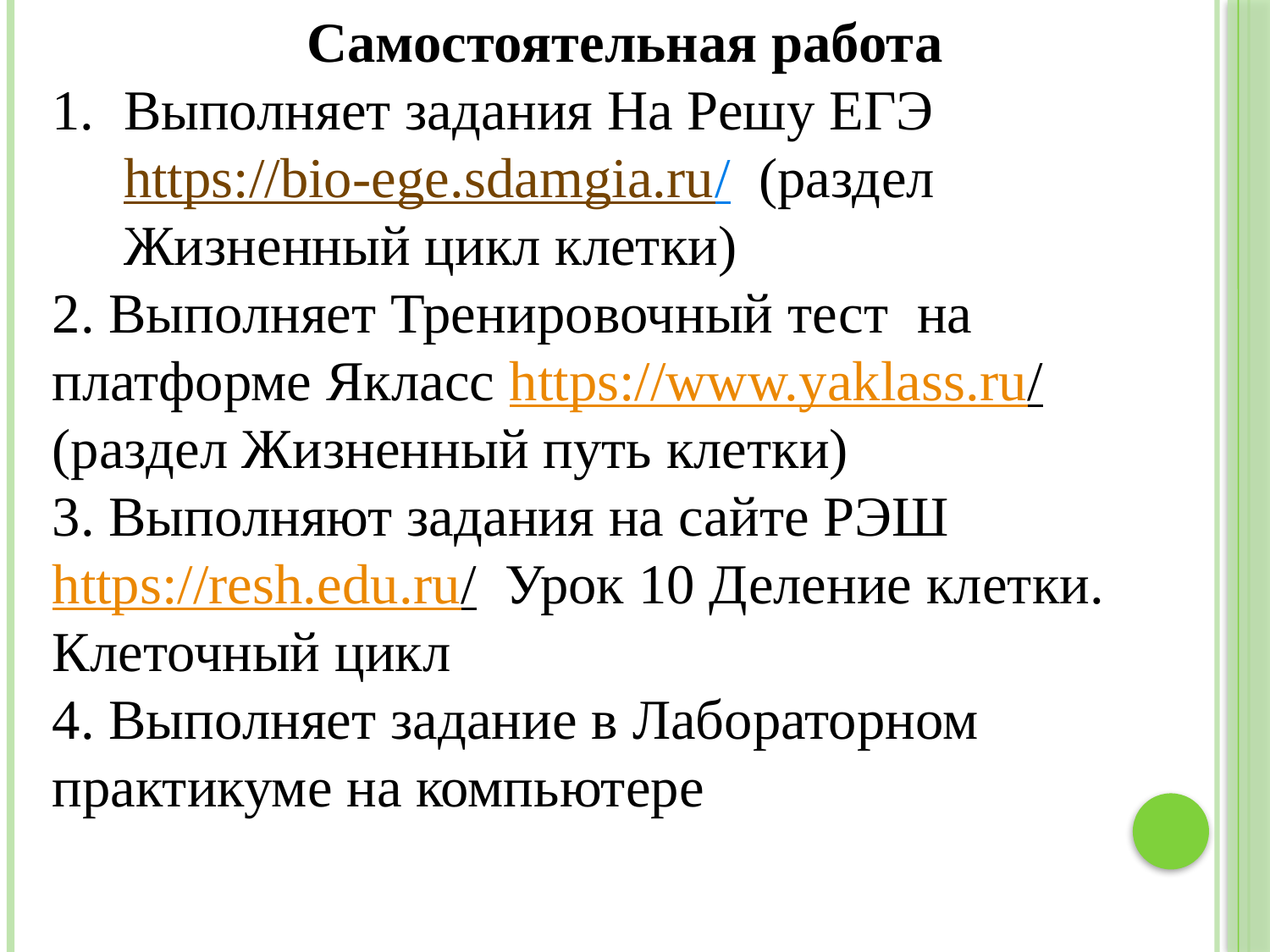

Самостоятельная работа
Выполняет задания На Решу ЕГЭ https://bio-ege.sdamgia.ru/  (раздел Жизненный цикл клетки)
2. Выполняет Тренировочный тест  на платформе Якласс https://www.yaklass.ru/  (раздел Жизненный путь клетки)
3. Выполняют задания на сайте РЭШ https://resh.edu.ru/  Урок 10 Деление клетки. Клеточный цикл
4. Выполняет задание в Лабораторном практикуме на компьютере